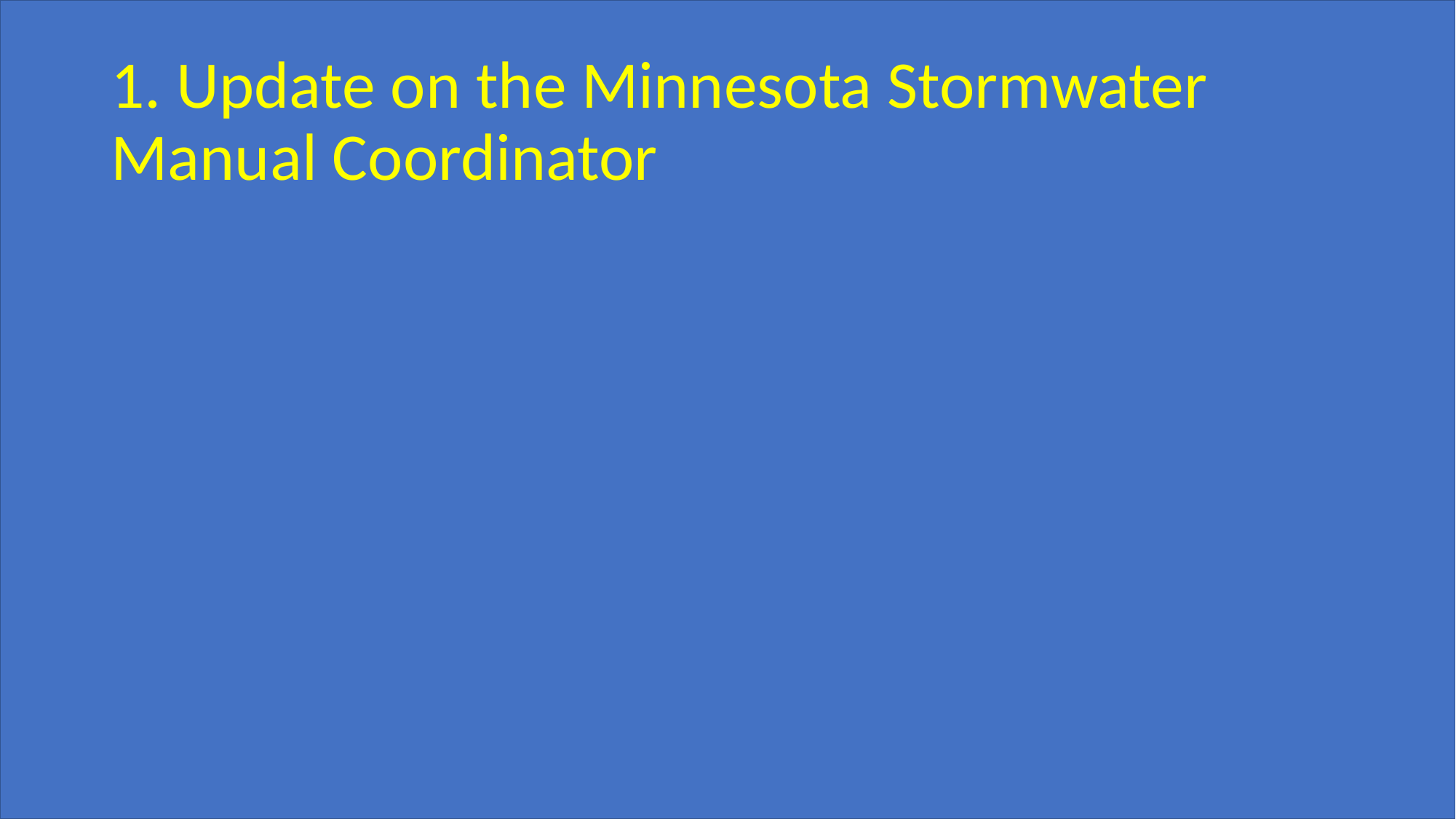

# 1. Update on the Minnesota Stormwater Manual Coordinator